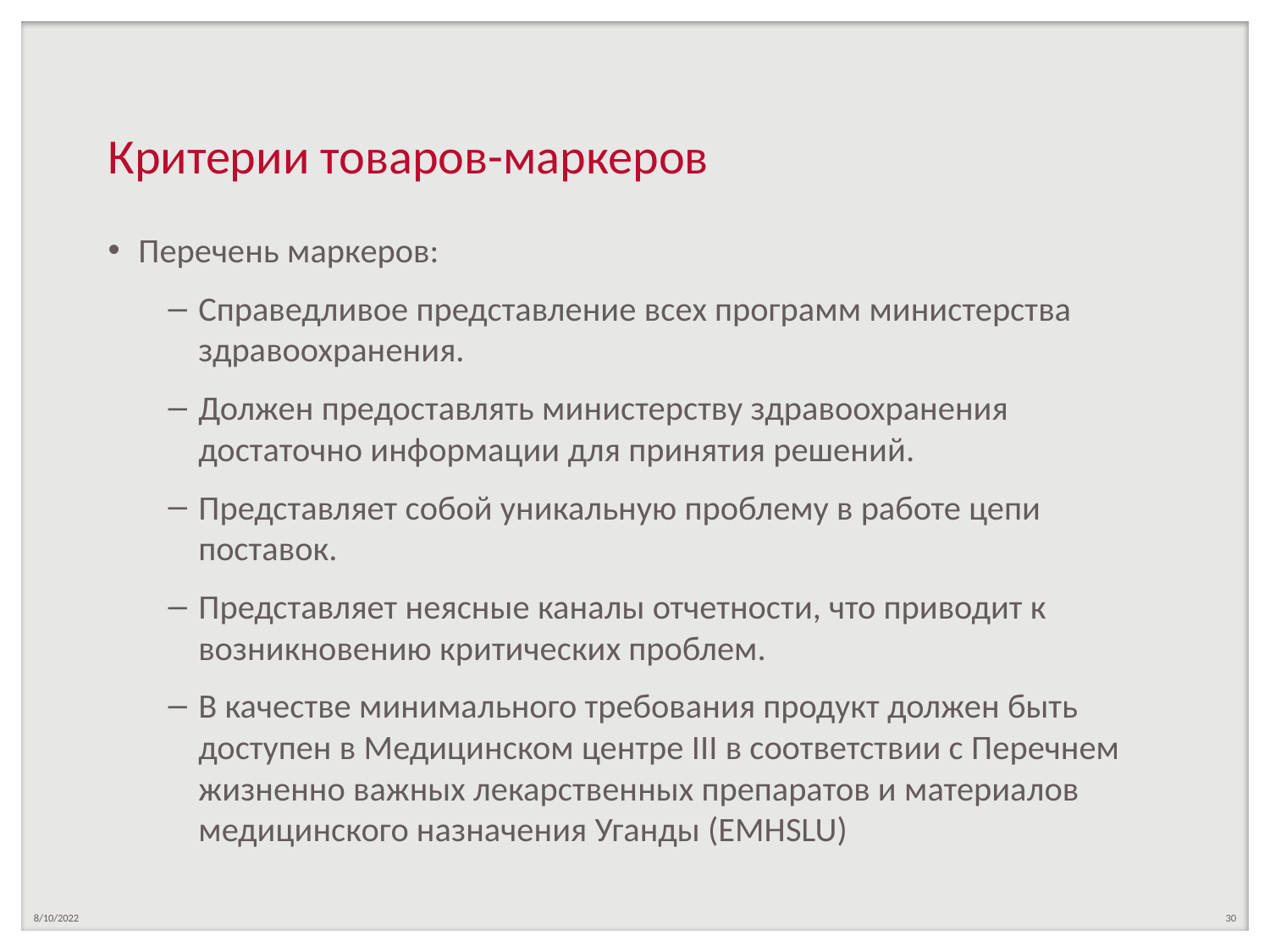

# Критерии товаров-маркеров
Перечень маркеров:
Справедливое представление всех программ министерства здравоохранения.
Должен предоставлять министерству здравоохранения достаточно информации для принятия решений.
Представляет собой уникальную проблему в работе цепи поставок.
Представляет неясные каналы отчетности, что приводит к возникновению критических проблем.
В качестве минимального требования продукт должен быть доступен в Медицинском центре III в соответствии с Перечнем жизненно важных лекарственных препаратов и материалов медицинского назначения Уганды (EMHSLU)

8/10/2022
30